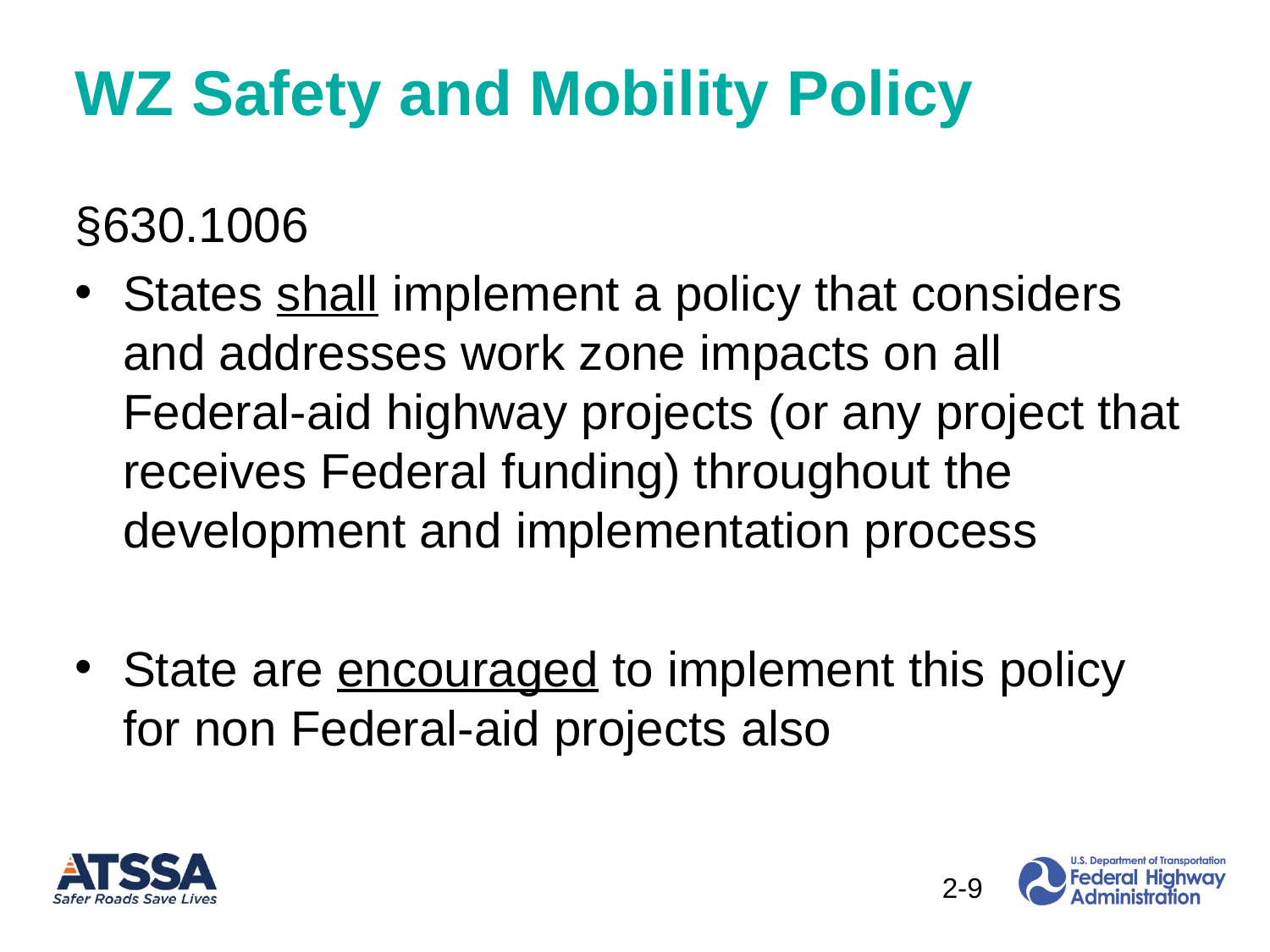

# WZ Safety and Mobility Policy
§630.1006
States shall implement a policy that considers and addresses work zone impacts on all Federal-aid highway projects (or any project that receives Federal funding) throughout the development and implementation process

State are encouraged to implement this policy for non Federal-aid projects also